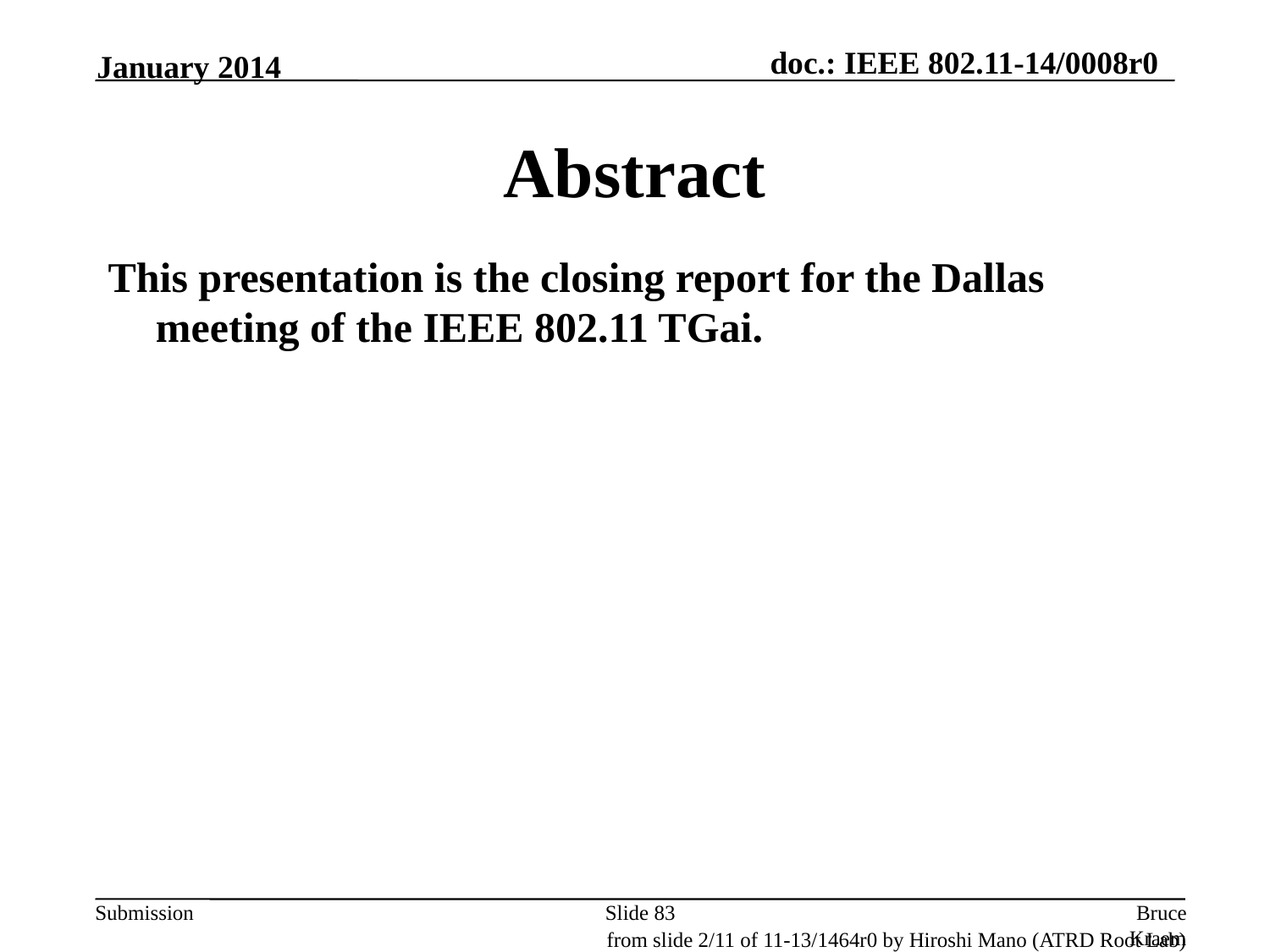

January 2014
# Abstract
This presentation is the closing report for the Dallas meeting of the IEEE 802.11 TGai.
Slide 83
Bruce Kraemer, Marvell
from slide 2/11 of 11-13/1464r0 by Hiroshi Mano (ATRD Root Lab)